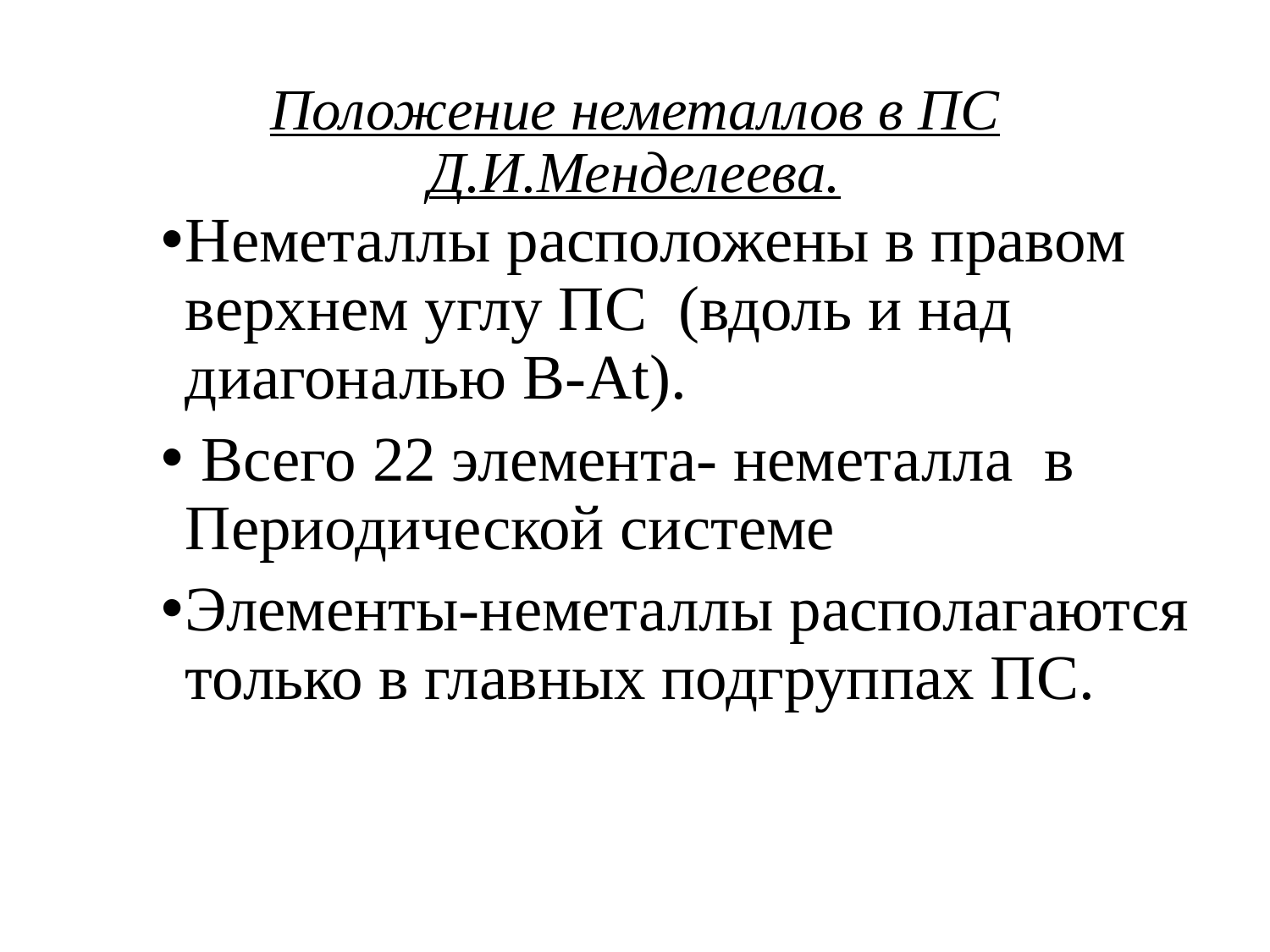

# Положение неметаллов в ПС Д.И.Менделеева.
Неметаллы расположены в правом верхнем углу ПС  (вдоль и над диагональю B-At).
 Всего 22 элемента- неметалла  в Периодической системе
Элементы-неметаллы располагаются только в главных подгруппах ПС.